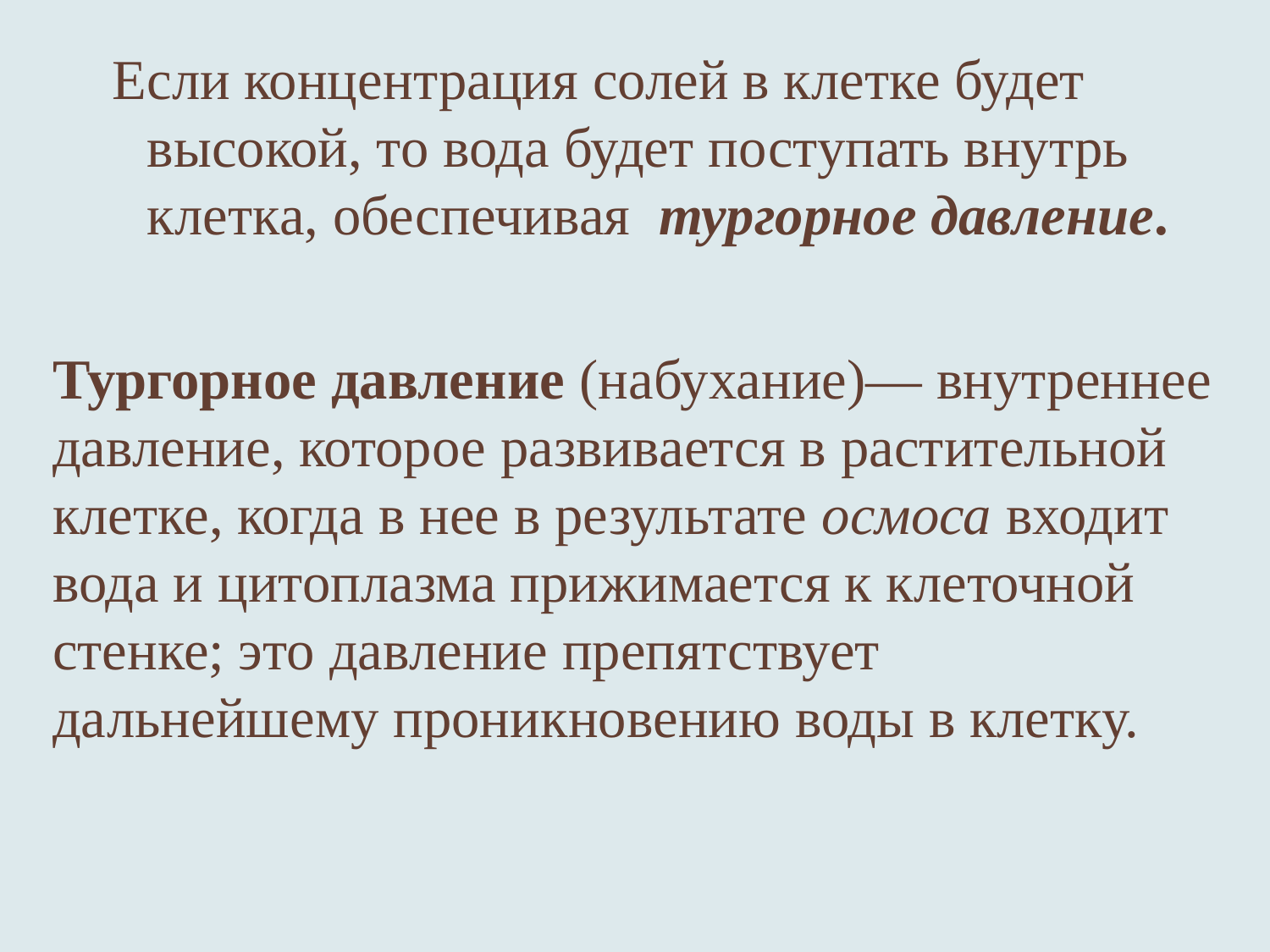

Если концентрация солей в клетке будет высокой, то вода будет поступать внутрь клетка, обеспечивая  тургорное давление.

Тургорное давление (набухание)— внутреннее давление, которое развивается в растительной клетке, когда в нее в результате осмоса входит вода и цитоплазма прижимается к клеточной стенке; это давление препятствует дальнейшему проникновению воды в клетку.